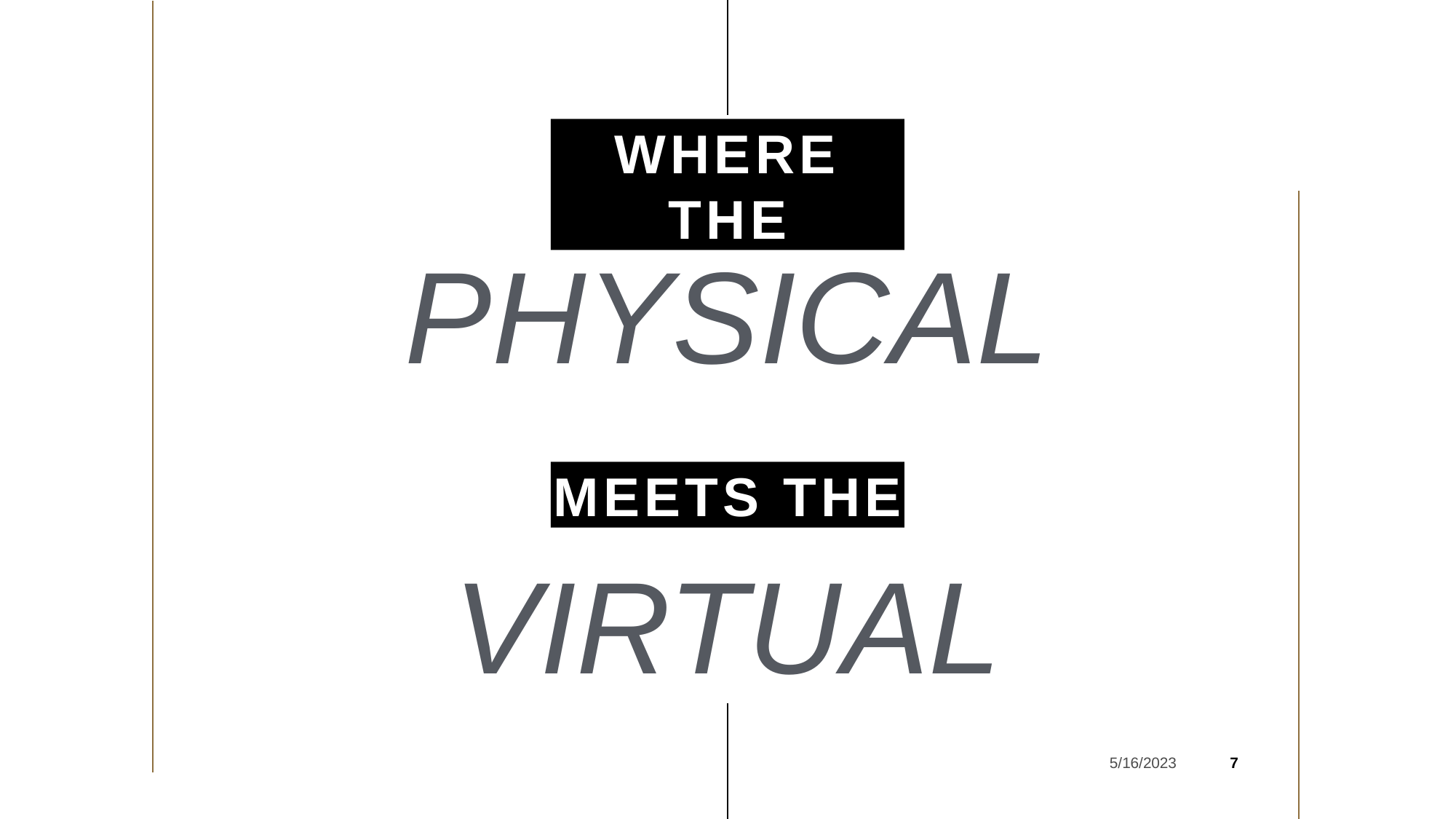

WHERE THE
PHYSICAL
MEETS THE
VIRTUAL
7
5/16/2023